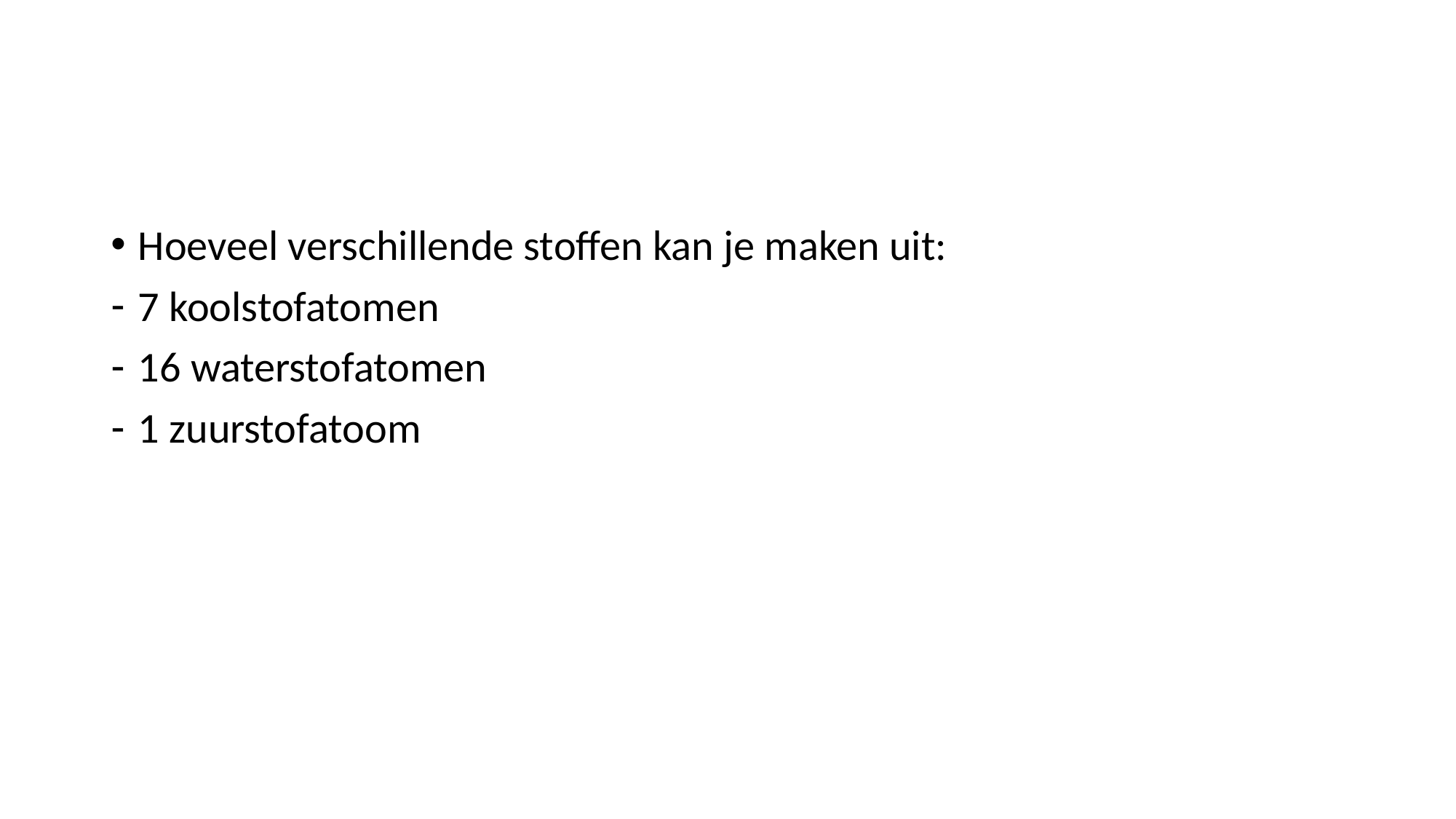

#
Hoeveel verschillende stoffen kan je maken uit:
7 koolstofatomen
16 waterstofatomen
1 zuurstofatoom